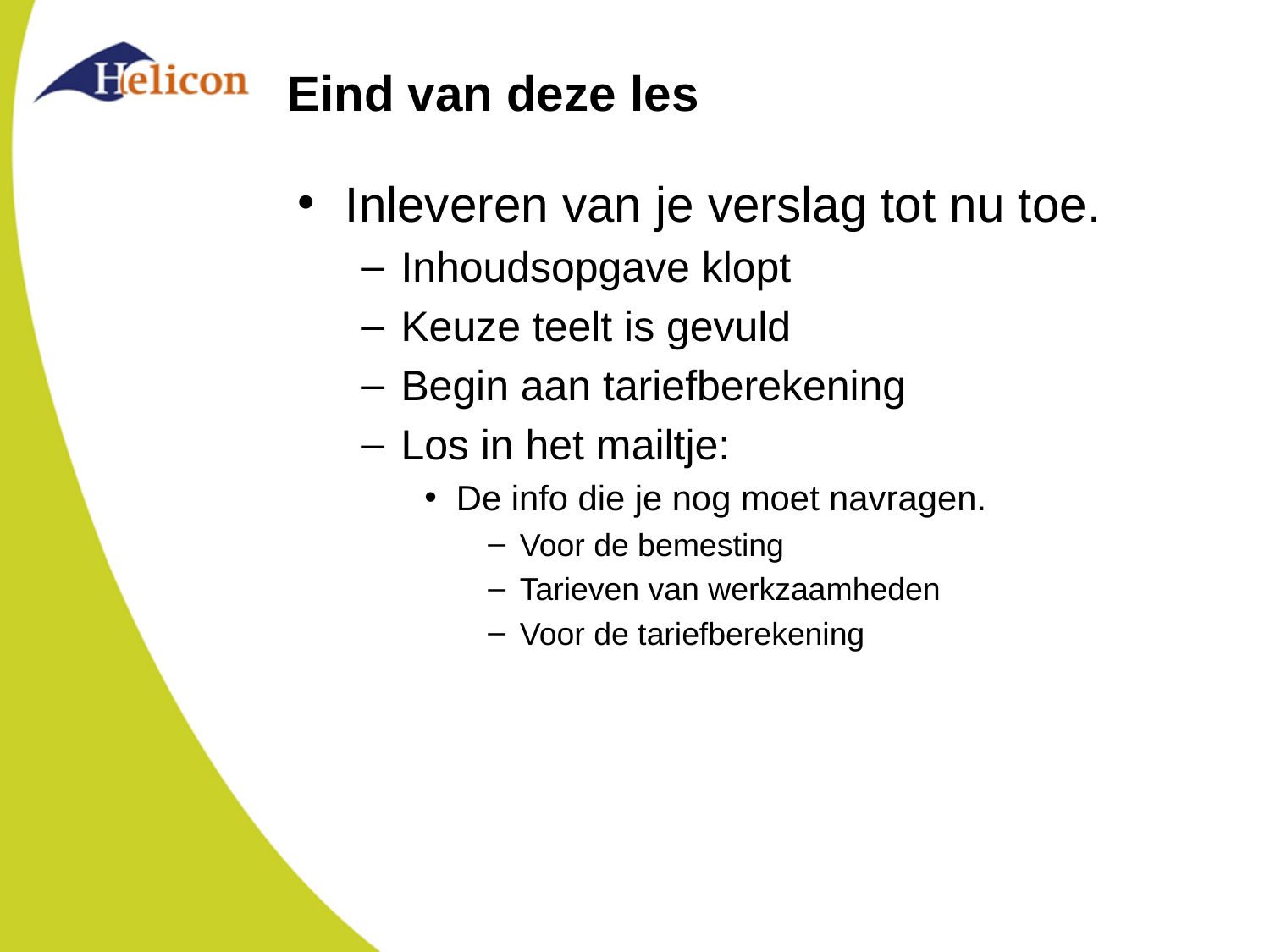

# Eind van deze les
Inleveren van je verslag tot nu toe.
Inhoudsopgave klopt
Keuze teelt is gevuld
Begin aan tariefberekening
Los in het mailtje:
De info die je nog moet navragen.
Voor de bemesting
Tarieven van werkzaamheden
Voor de tariefberekening